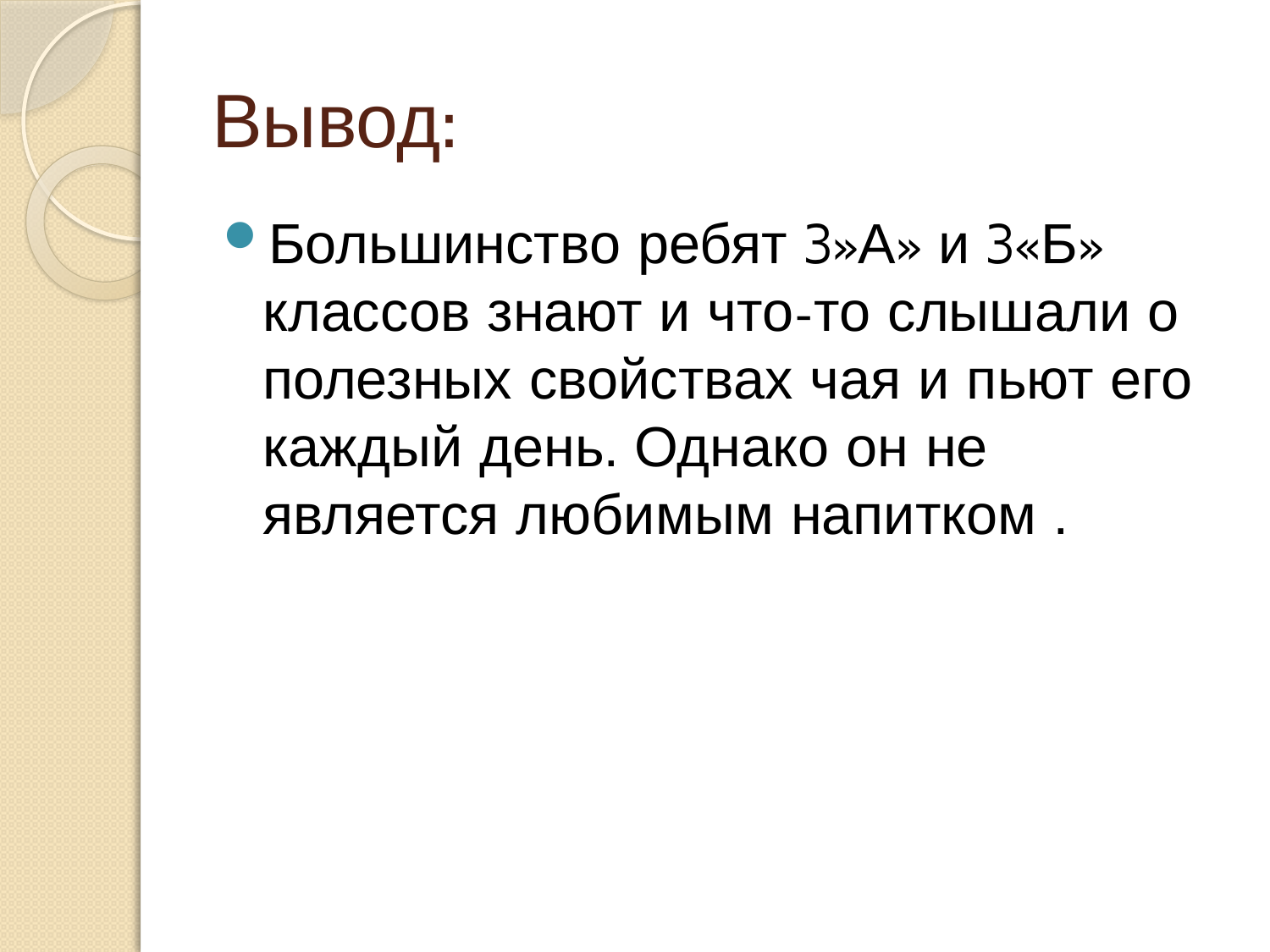

# Вывод:
Большинство ребят 3»А» и 3«Б» классов знают и что-то слышали о полезных свойствах чая и пьют его каждый день. Однако он не является любимым напитком .